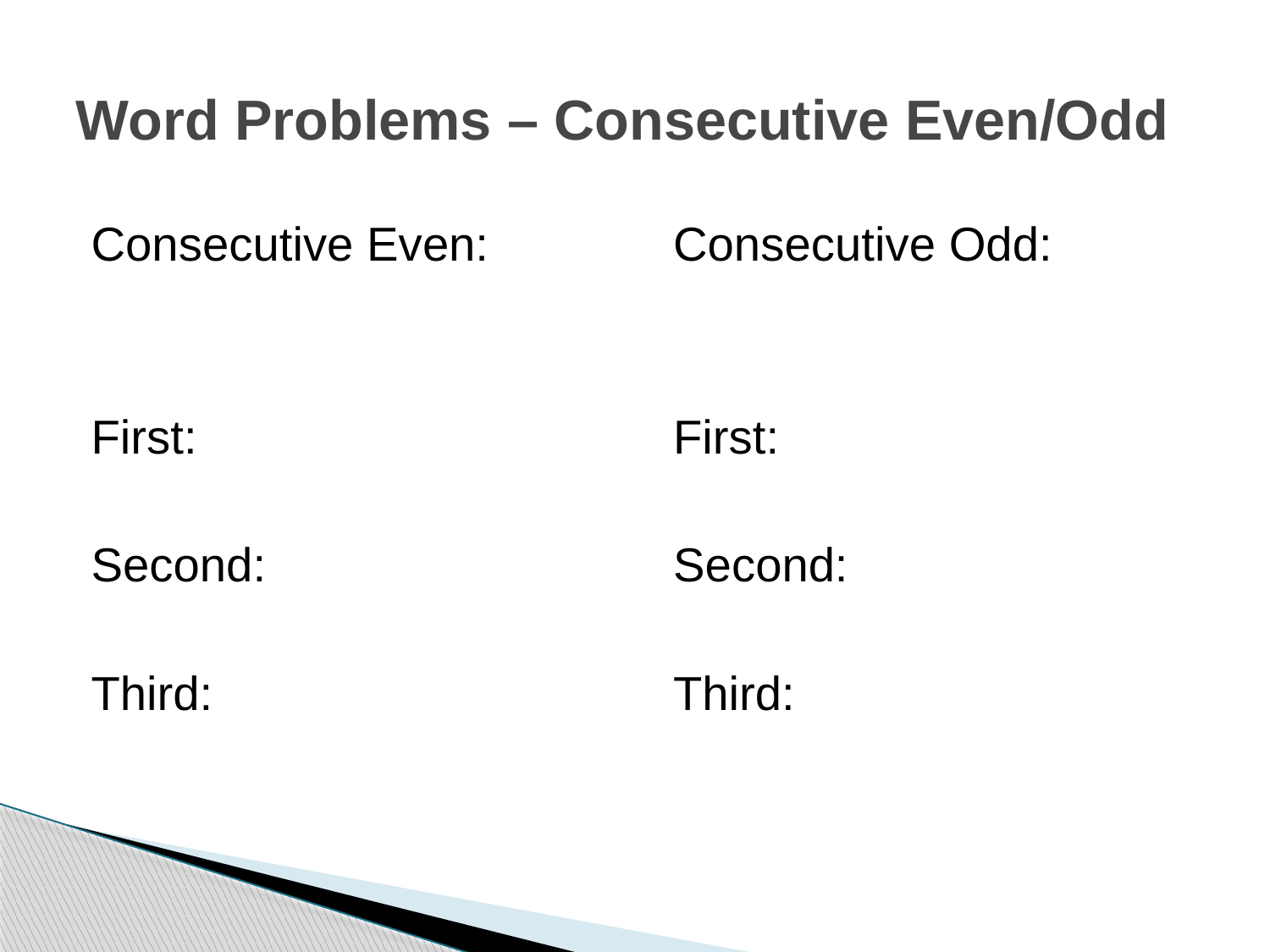

# Word Problems – Consecutive Even/Odd
Consecutive Even:

First:

Second:

Third:
Consecutive Odd:

First:

Second:

Third: